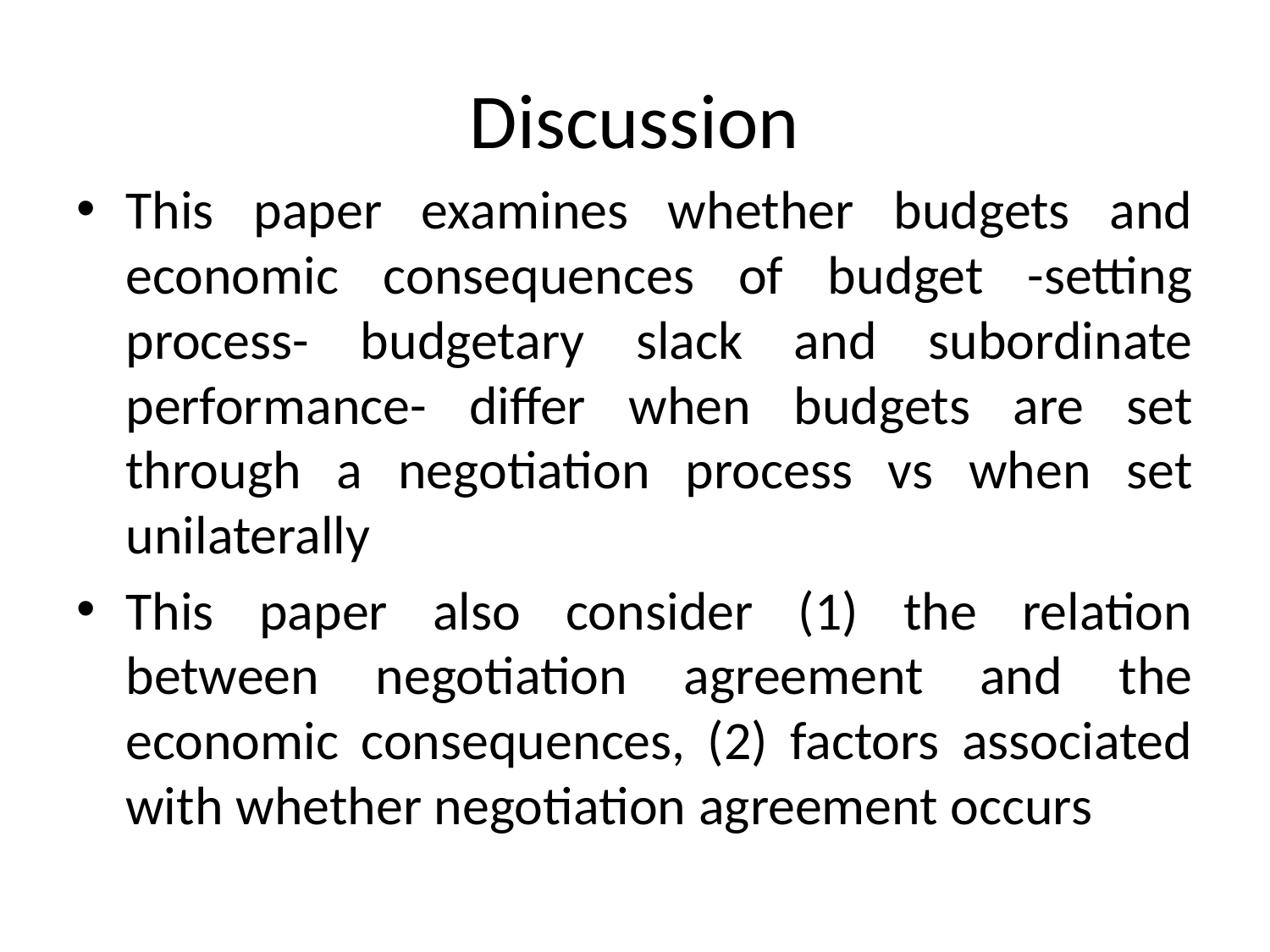

# Discussion
This paper examines whether budgets and economic consequences of budget -setting process- budgetary slack and subordinate performance- differ when budgets are set through a negotiation process vs when set unilaterally
This paper also consider (1) the relation between negotiation agreement and the economic consequences, (2) factors associated with whether negotiation agreement occurs